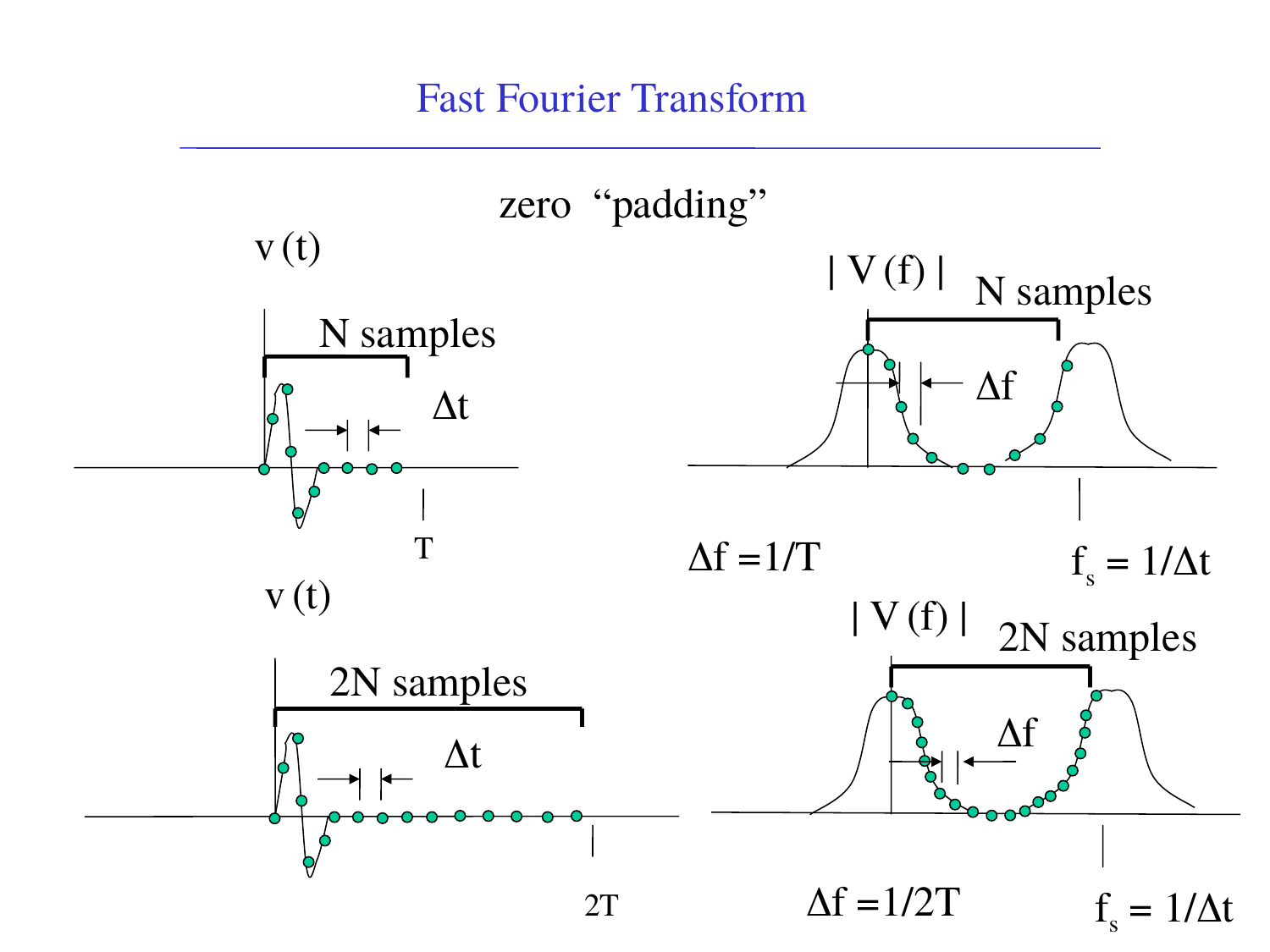

Fast Fourier Transform

zero  “padding”
v (t)
N samples

T
| V (f) |
N samples

Δf

Δt

Δf =1/T
fs = 1/Δt
v (t)
| V (f) |
2N samples
2N samples

Δf

Δt

Δf =1/2T
fs = 1/Δt
2T